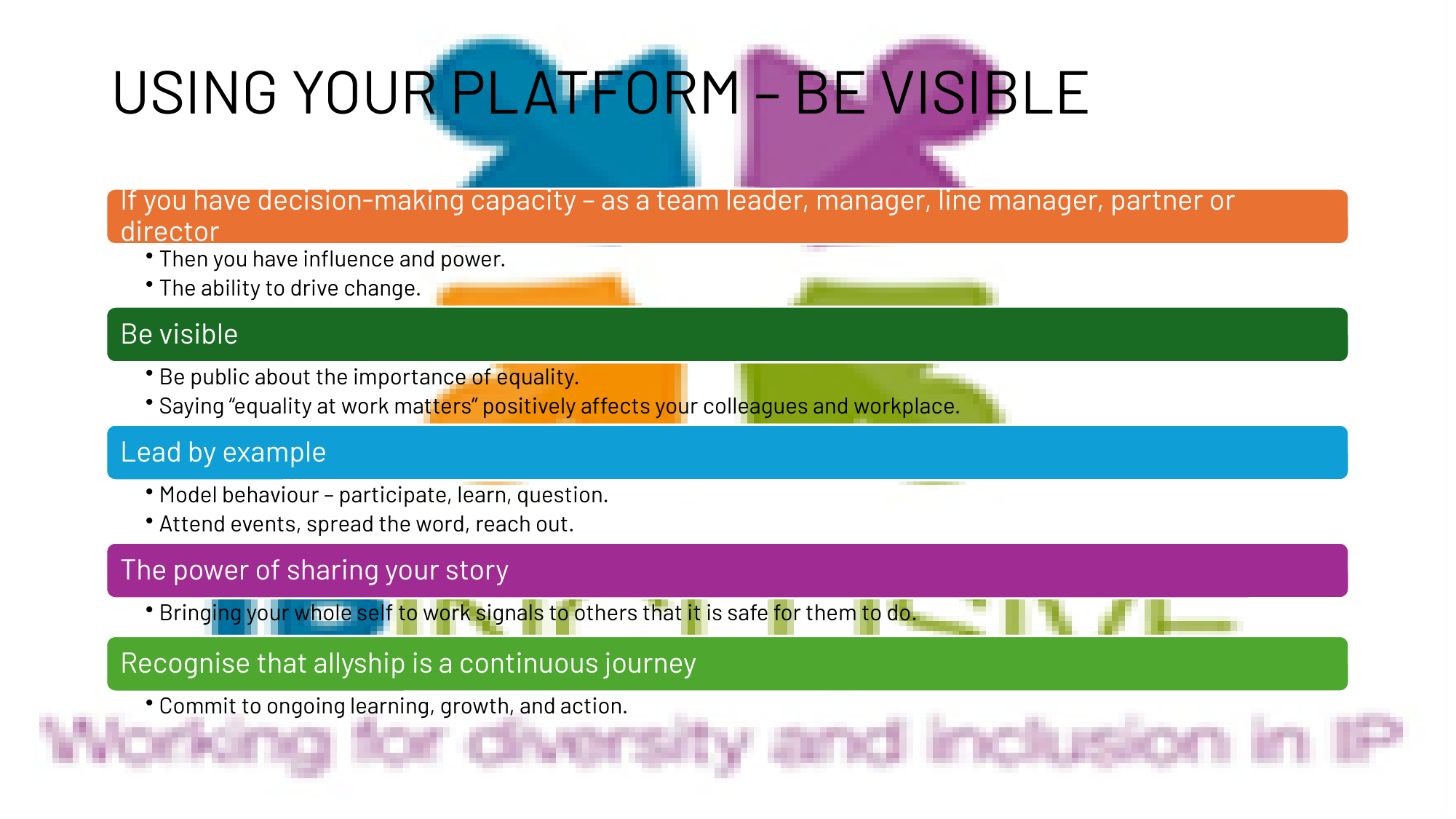

USING YOUR PLATFORM – BE VISIBLE
If you have decision-making capacity – as a team leader, manager, line manager, partner or director
Then you have influence and power.
The ability to drive change.
Be visible
Be public about the importance of equality.
Saying “equality at work matters” positively affects your colleagues and workplace.
Lead by example
Model behaviour – participate, learn, question.
Attend events, spread the word, reach out.
The power of sharing your story
Bringing your whole self to work signals to others that it is safe for them to do.
Recognise that allyship is a continuous journey
Commit to ongoing learning, growth, and action.